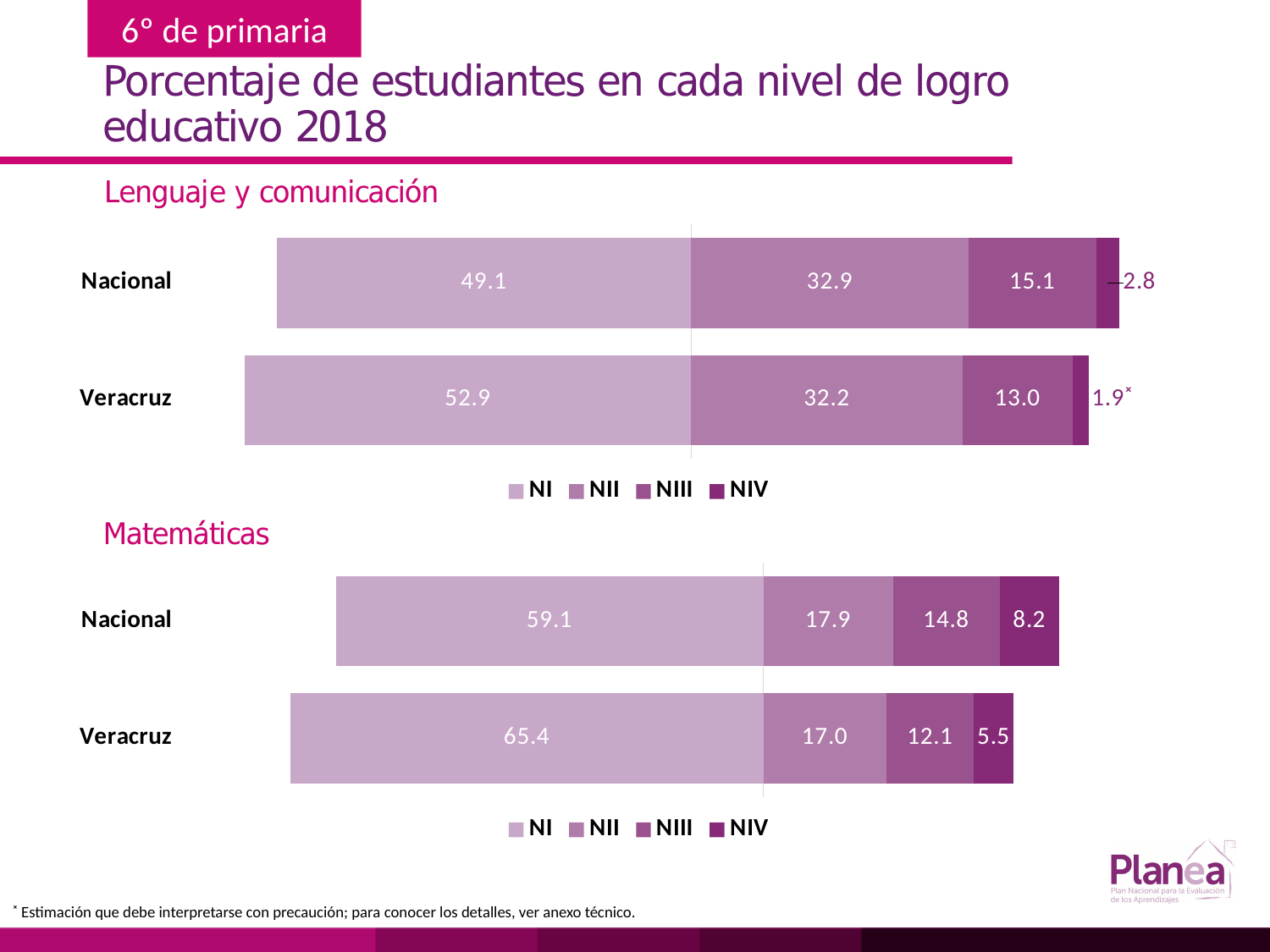

# Porcentaje de estudiantes en cada nivel de logro educativo 2018

Lenguaje y comunicación

### Chart

| Category |  |  |  |  |
|---|---|---|---|---|
| Veracruz | -52.9 | 32.2 | 13.0 | 1.9 |
| Nacional | -49.1 | 32.9 | 15.1 | 2.8 |
Matemáticas

### Chart

| Category |  |  |  |  |
|---|---|---|---|---|
| Veracruz | -65.4 | 17.0 | 12.1 | 5.5 |
| Nacional | -59.1 | 17.9 | 14.8 | 8.2 |
˟ Estimación que debe interpretarse con precaución; para conocer los detalles, ver anexo técnico.